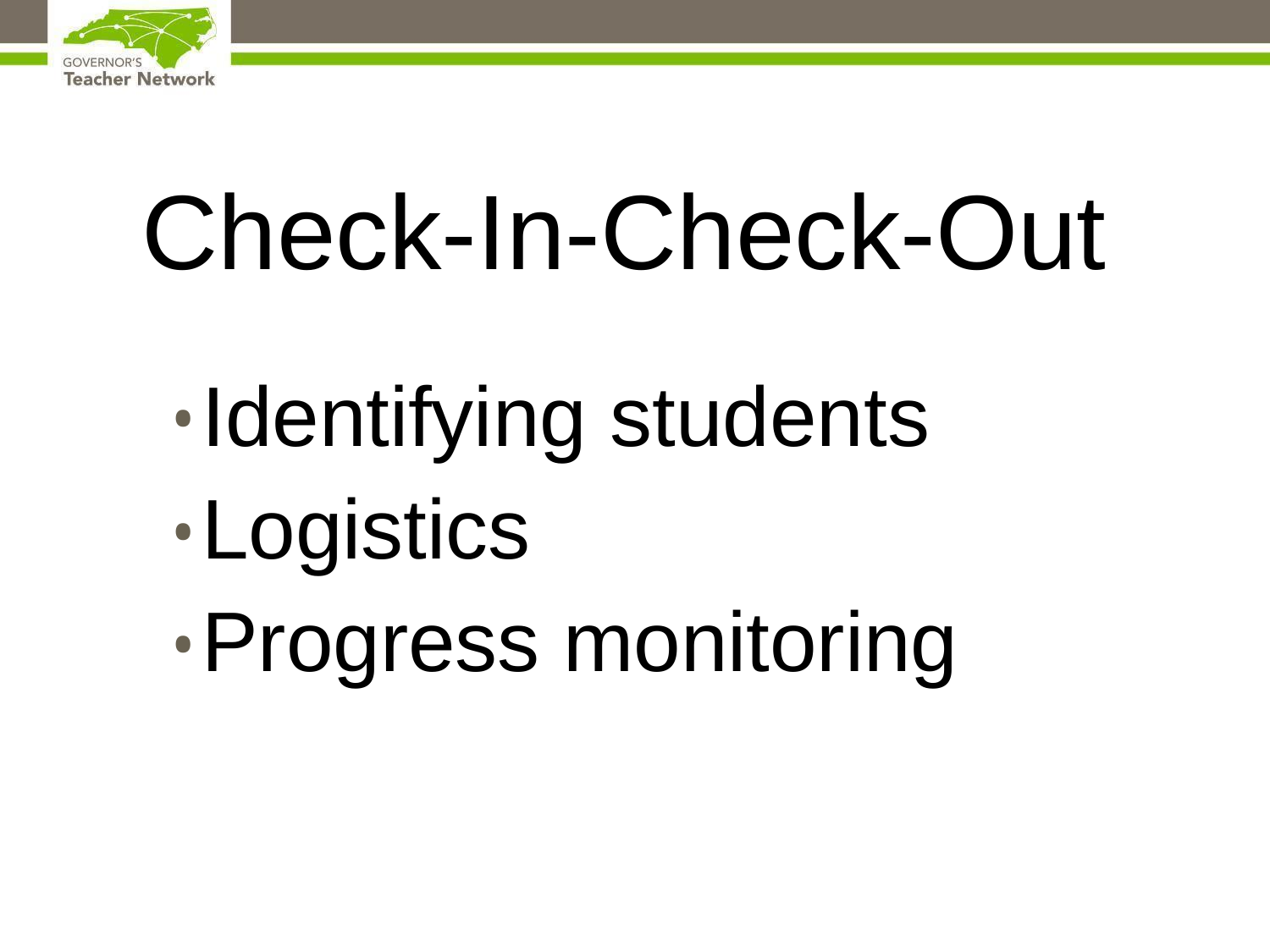

# Check-In-Check-Out
Identifying students
Logistics
Progress monitoring